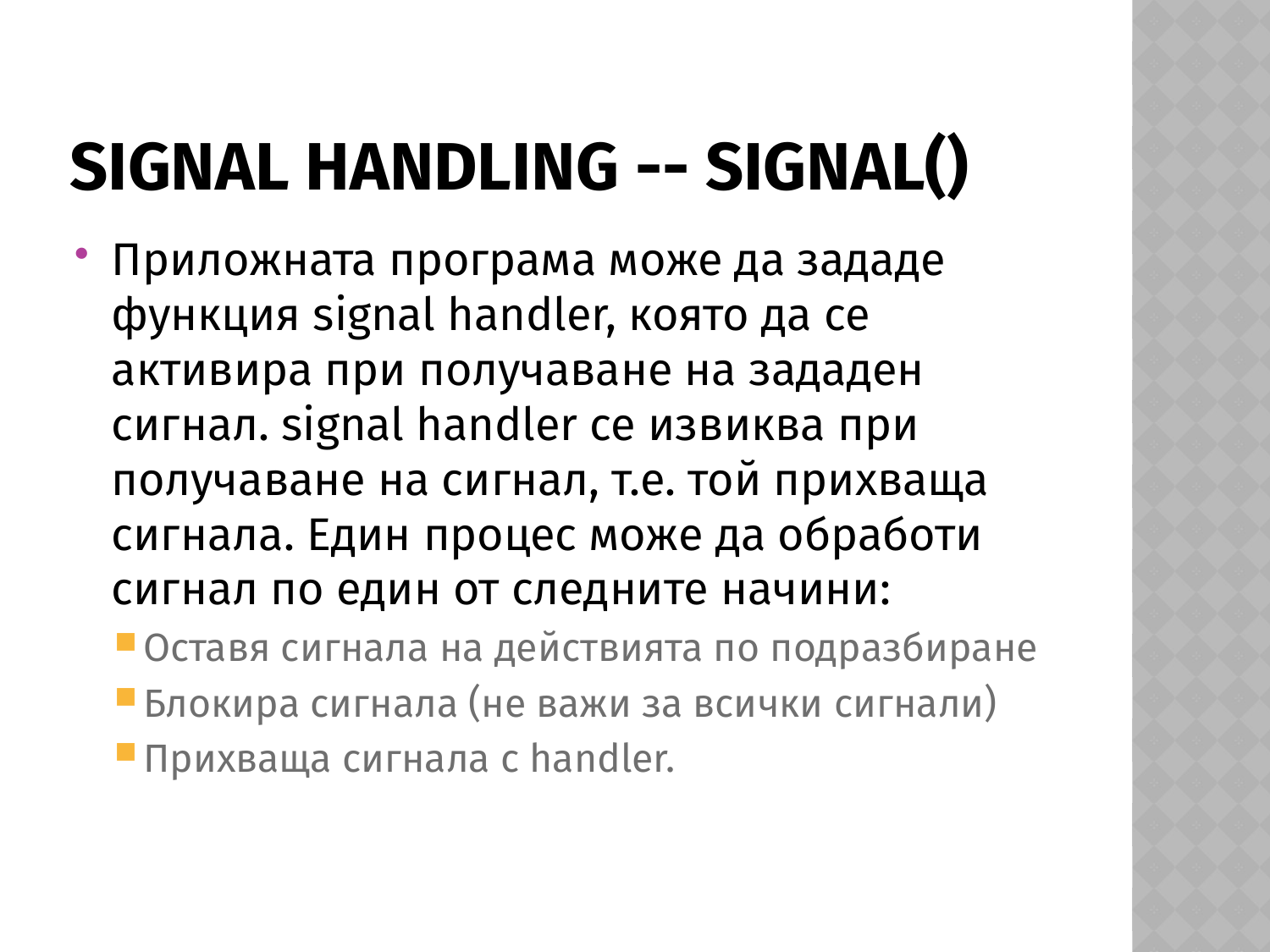

# Signal Handling -- signal()
Приложната програма може да зададе функция signal handler, която да се активира при получаване на зададен сигнал. signal handler се извиква при получаване на сигнал, т.е. той прихваща сигнала. Един процес може да обработи сигнал по един от следните начини:
Оставя сигнала на действията по подразбиране
Блокира сигнала (не важи за всички сигнали)
Прихваща сигнала с handler.